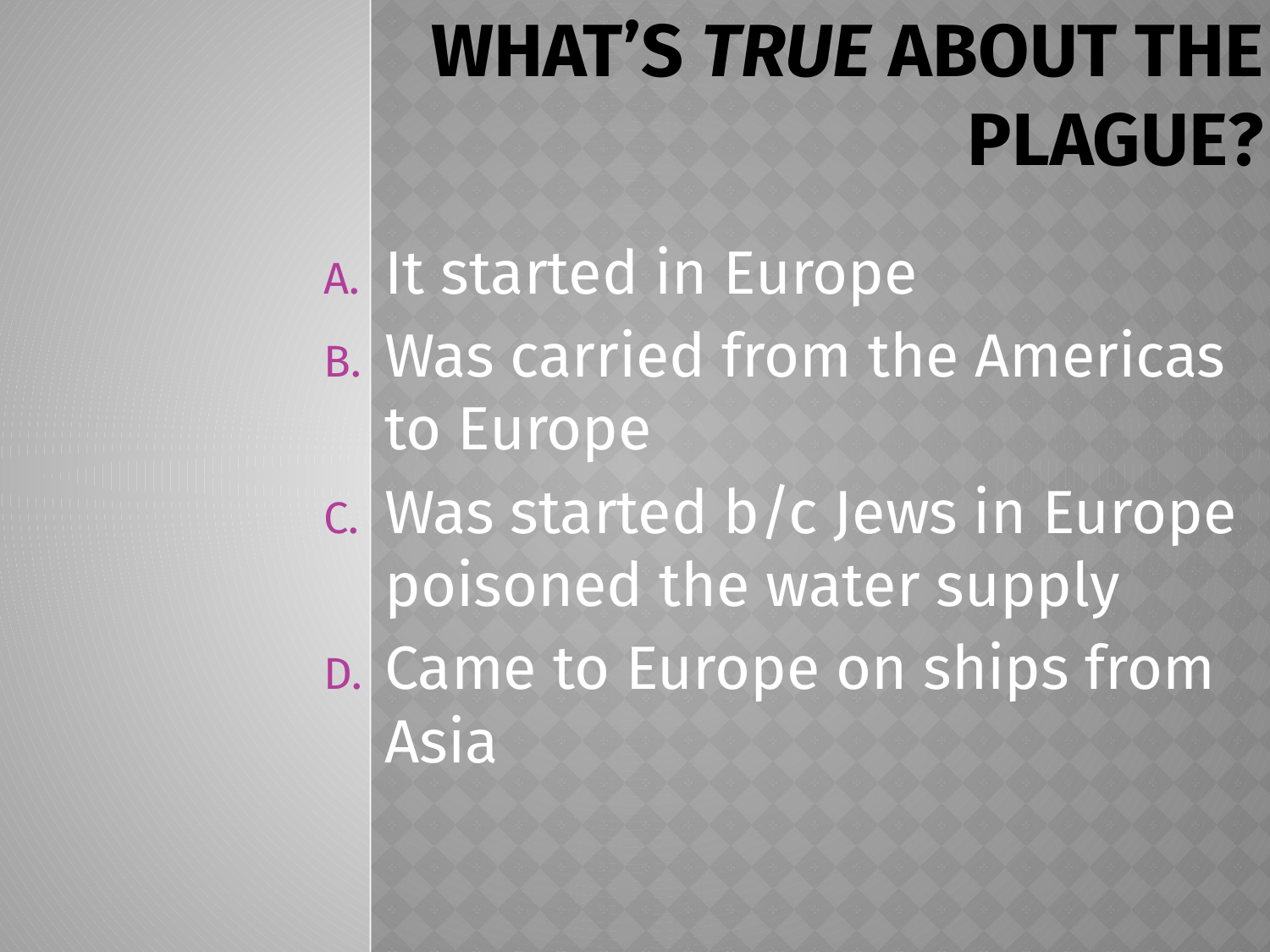

# What’s true about the Plague?
It started in Europe
Was carried from the Americas to Europe
Was started b/c Jews in Europe poisoned the water supply
Came to Europe on ships from Asia